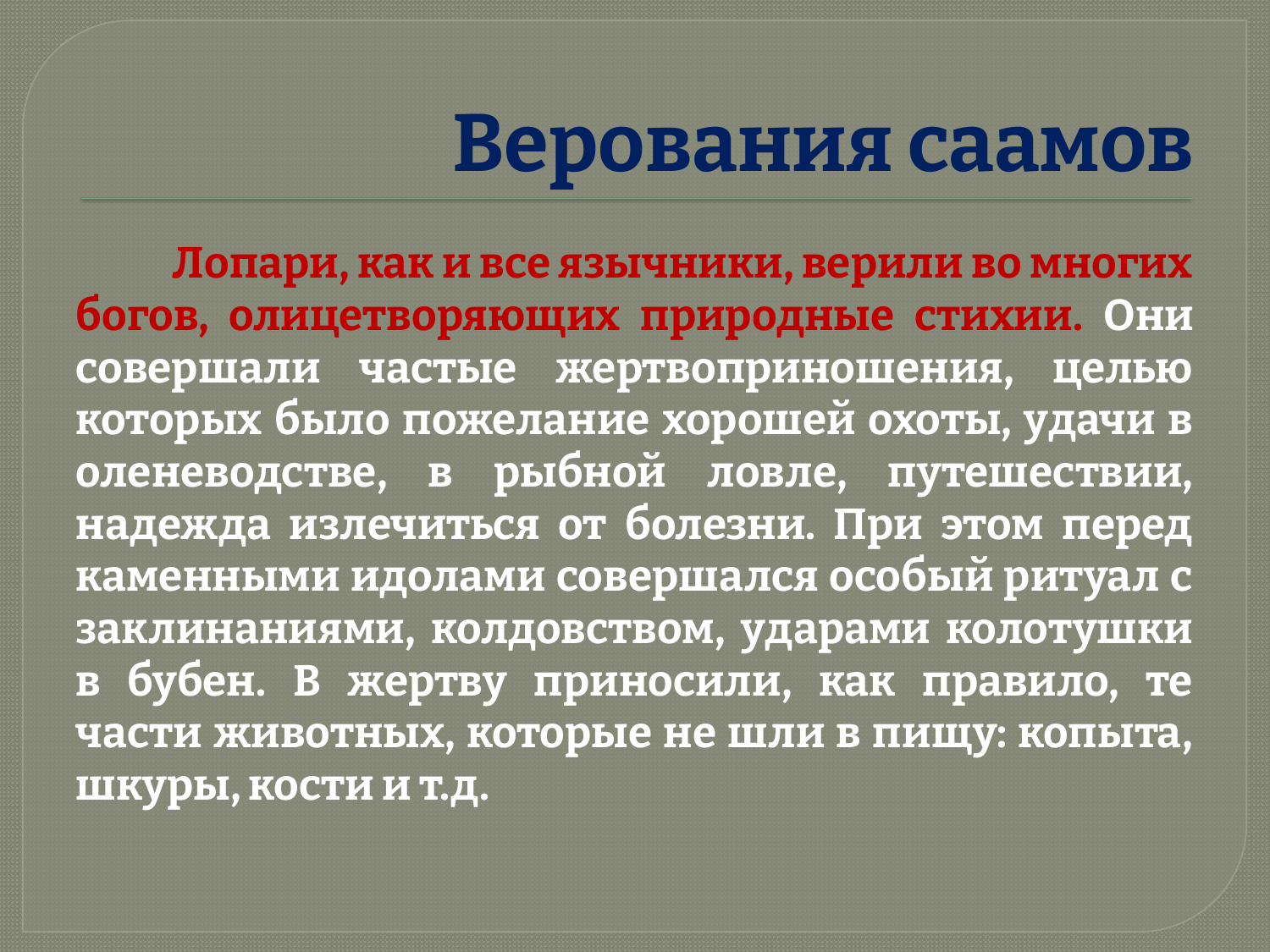

# Верования саамов
            Лопари, как и все язычники, верили во многих богов, олицетворяющих природные стихии. Они совершали частые жертвоприношения, целью которых было пожелание хорошей охоты, удачи в оленеводстве, в рыбной ловле, путешествии, надежда излечиться от болезни. При этом перед каменными идолами совершался особый ритуал с заклинаниями, колдовством, ударами колотушки в бубен. В жертву приносили, как правило, те части животных, которые не шли в пищу: копыта, шкуры, кости и т.д.